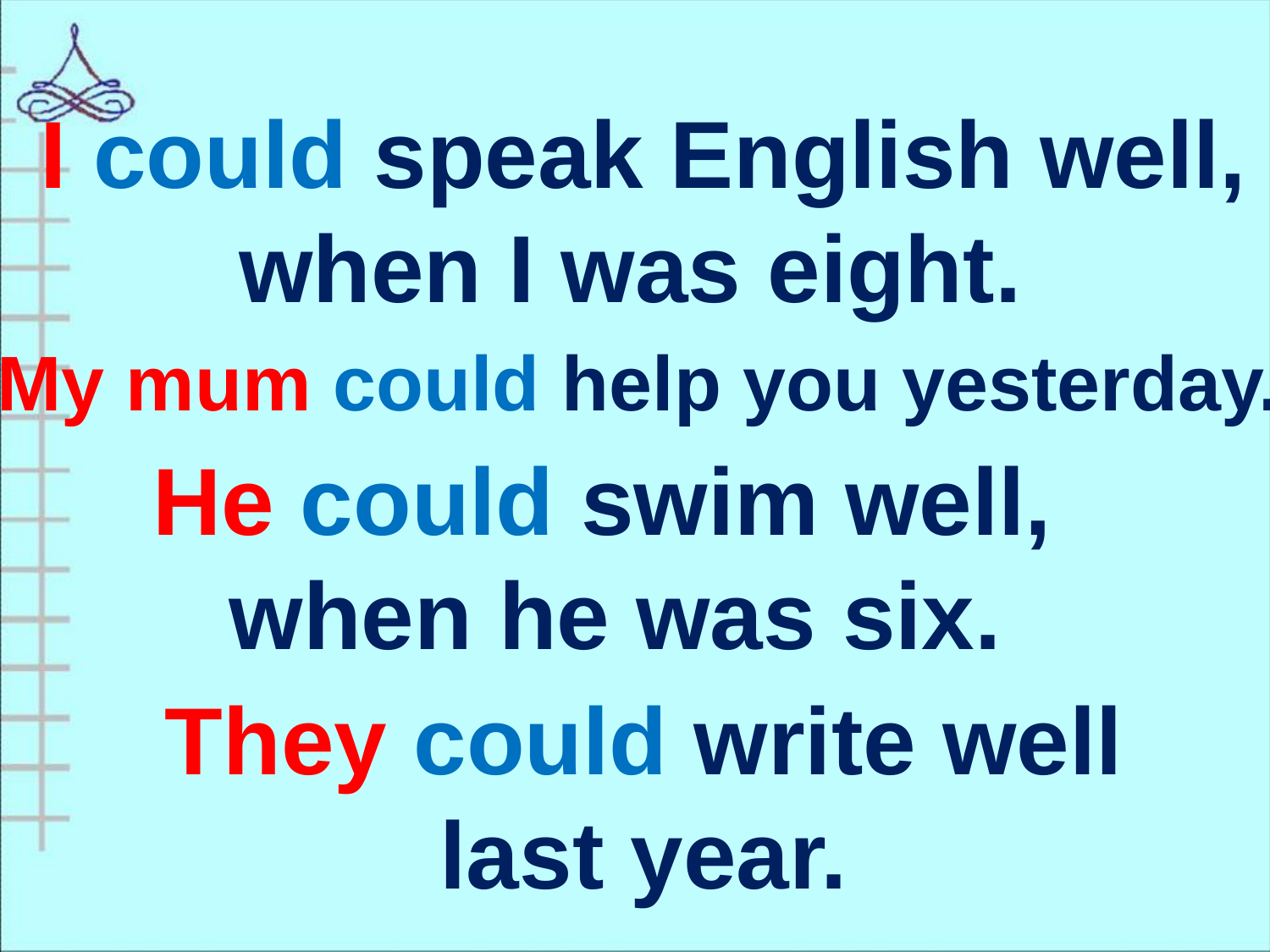

I could speak English well,
when I was eight.
My mum could help you yesterday.
He could swim well,
when he was six.
They could write well
last year.